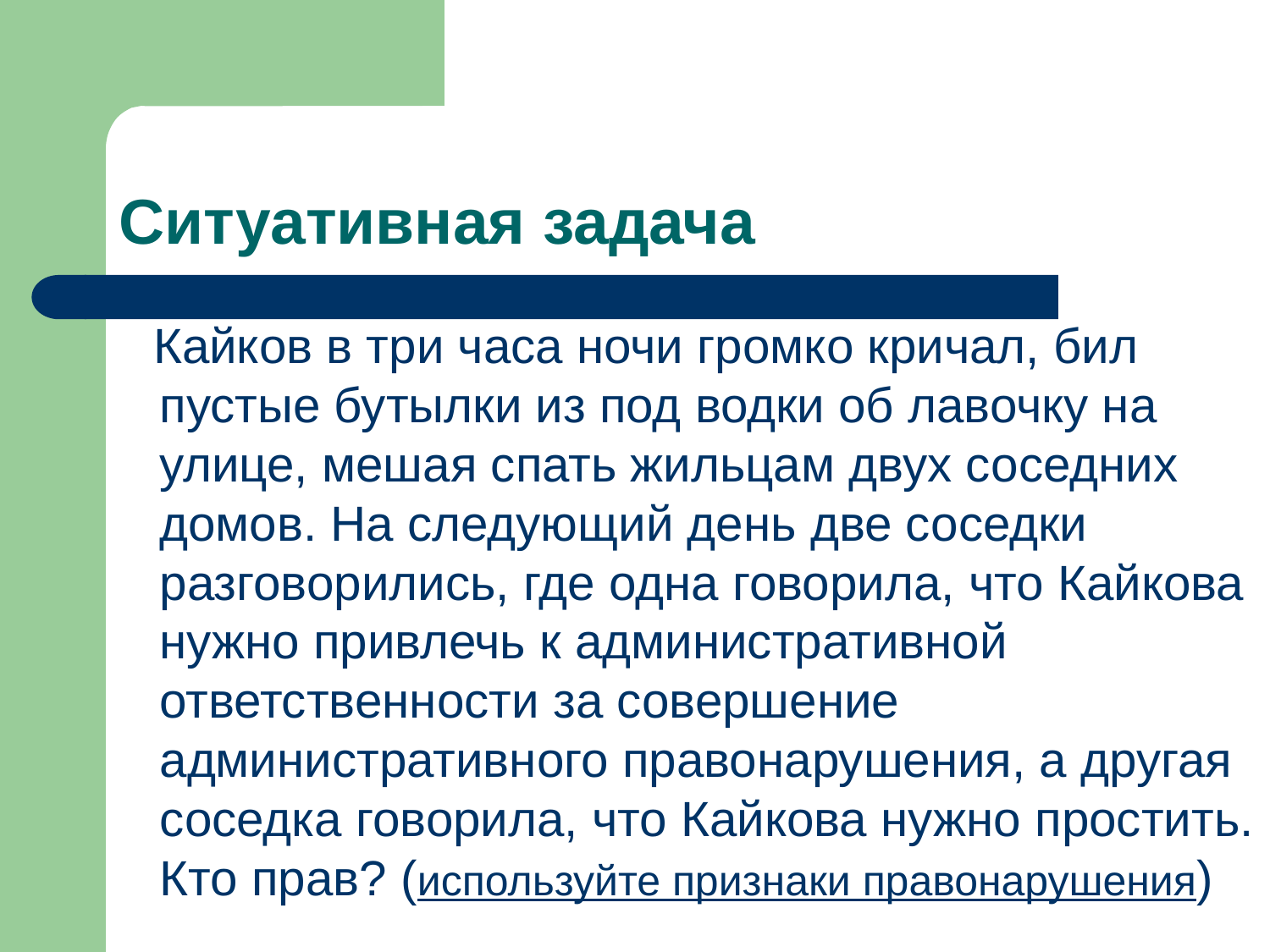

# Ситуативная задача
   Кайков в три часа ночи громко кричал, бил пустые бутылки из под водки об лавочку на улице, мешая спать жильцам двух соседних домов. На следующий день две соседки разговорились, где одна говорила, что Кайкова нужно привлечь к административной ответственности за совершение административного правонарушения, а другая соседка говорила, что Кайкова нужно простить. Кто прав? (используйте признаки правонарушения)